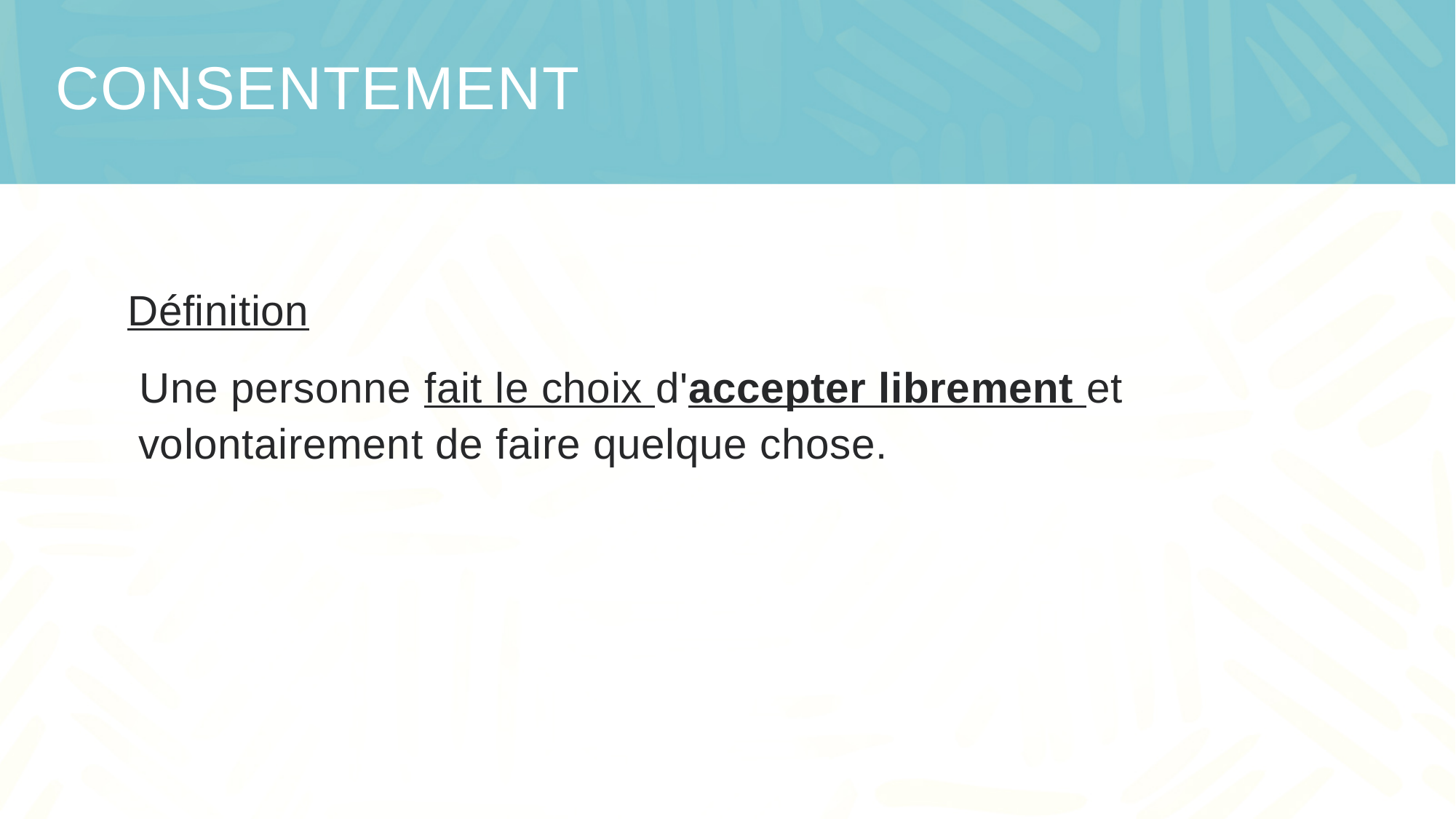

# Consentement
Définition
Une personne fait le choix d'accepter librement et volontairement de faire quelque chose.